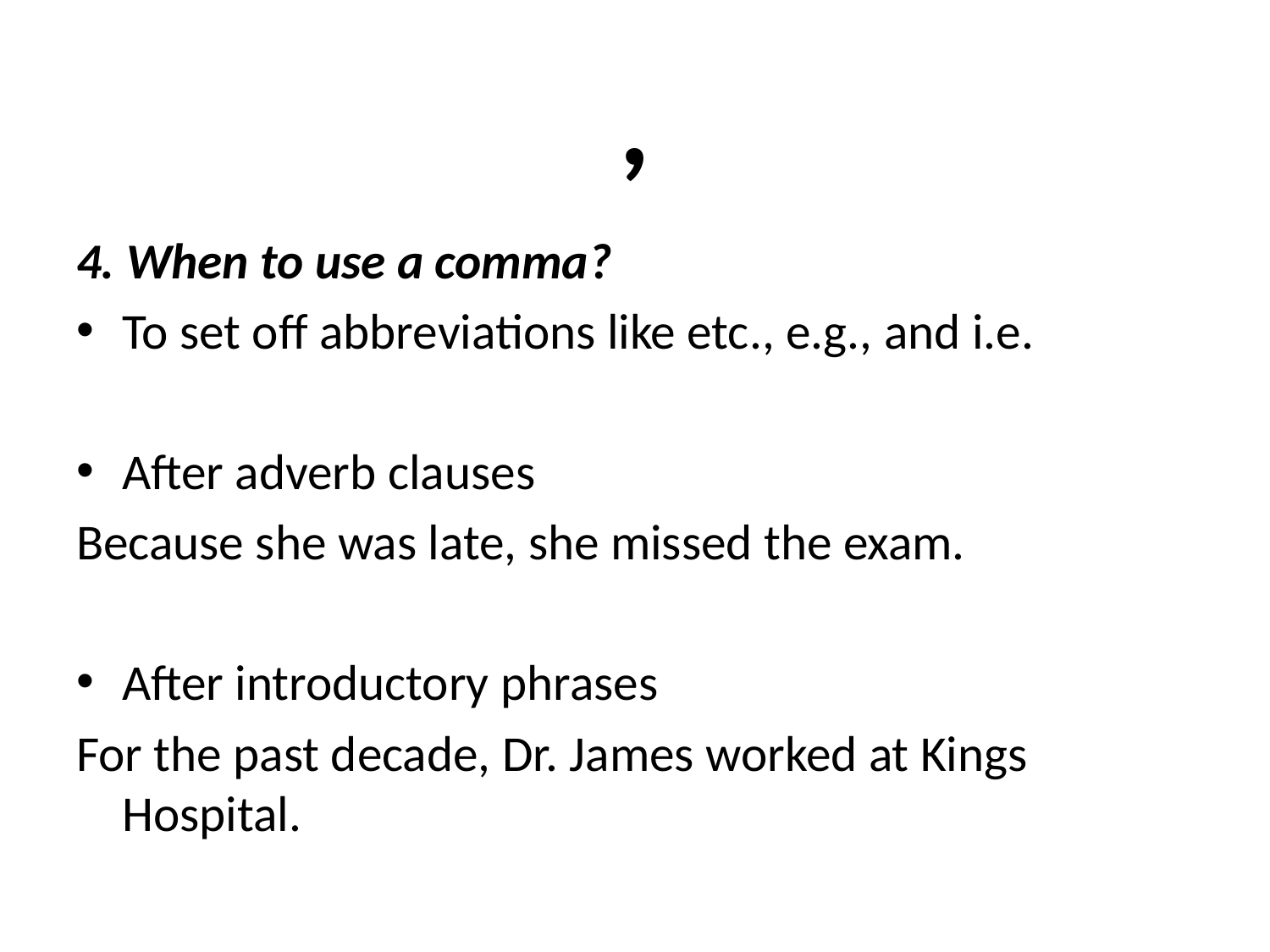

# ,
4. When to use a comma?
To set off abbreviations like etc., e.g., and i.e.

After adverb clauses
Because she was late, she missed the exam.

After introductory phrases
For the past decade, Dr. James worked at Kings Hospital.